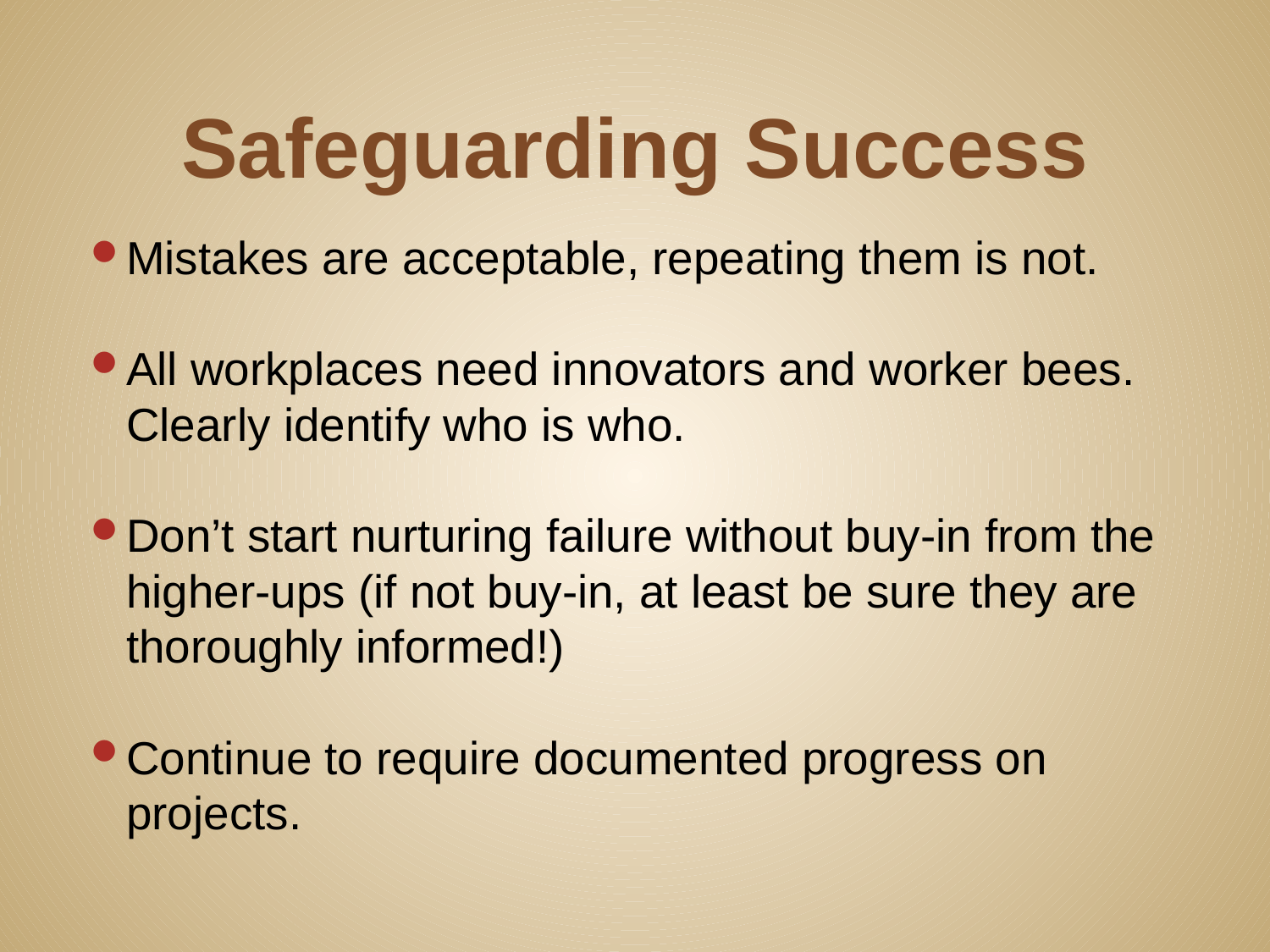

# Safeguarding Success
Mistakes are acceptable, repeating them is not.

All workplaces need innovators and worker bees.  Clearly identify who is who.

Don’t start nurturing failure without buy-in from the higher-ups (if not buy-in, at least be sure they are thoroughly informed!)

Continue to require documented progress on projects.